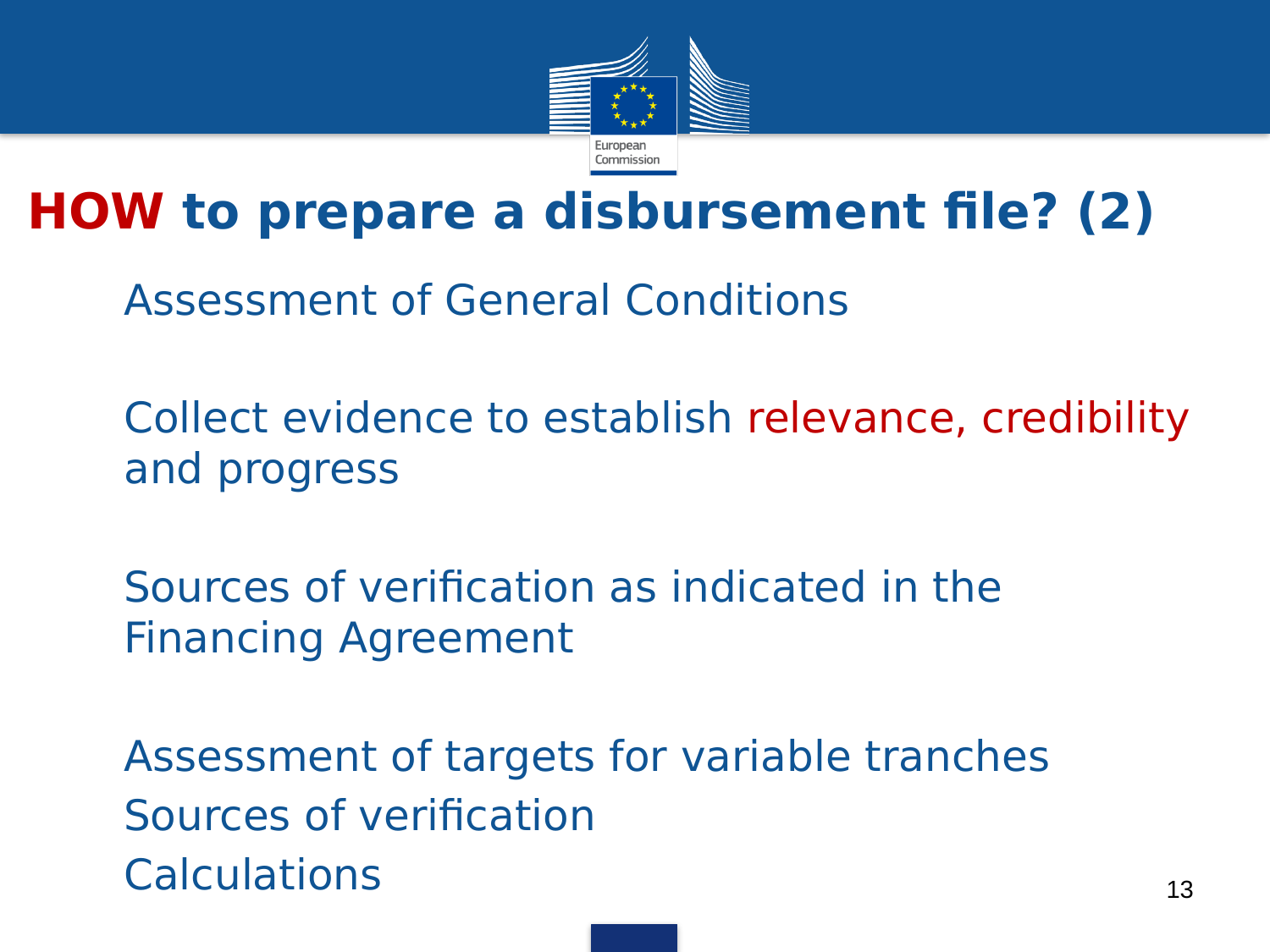

# HOW to prepare a disbursement file? (2)
Assessment of General Conditions

Collect evidence to establish relevance, credibility and progress

Sources of verification as indicated in the Financing Agreement

Assessment of targets for variable tranches
Sources of verification
Calculations
13